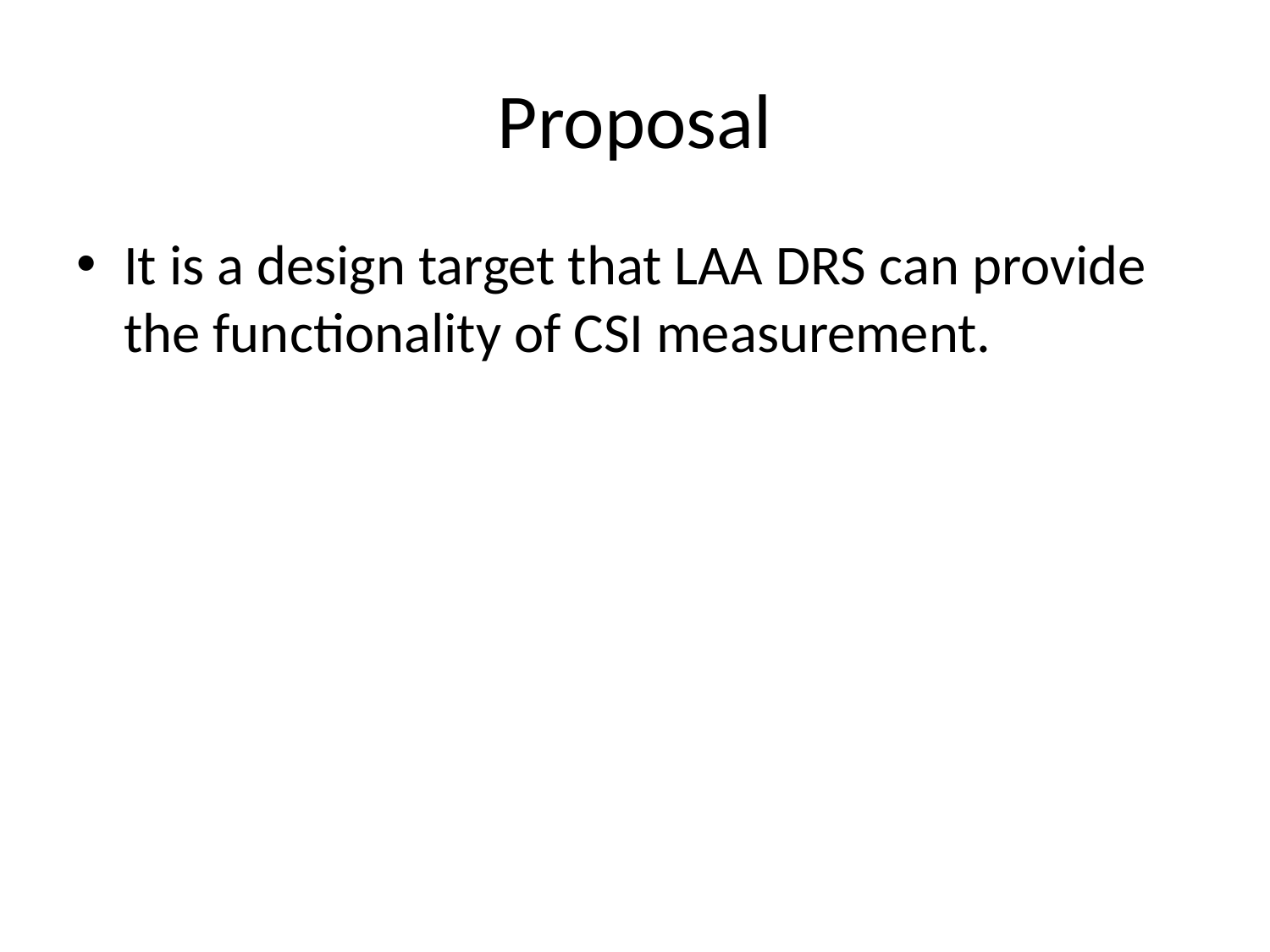

# Proposal
It is a design target that LAA DRS can provide the functionality of CSI measurement.